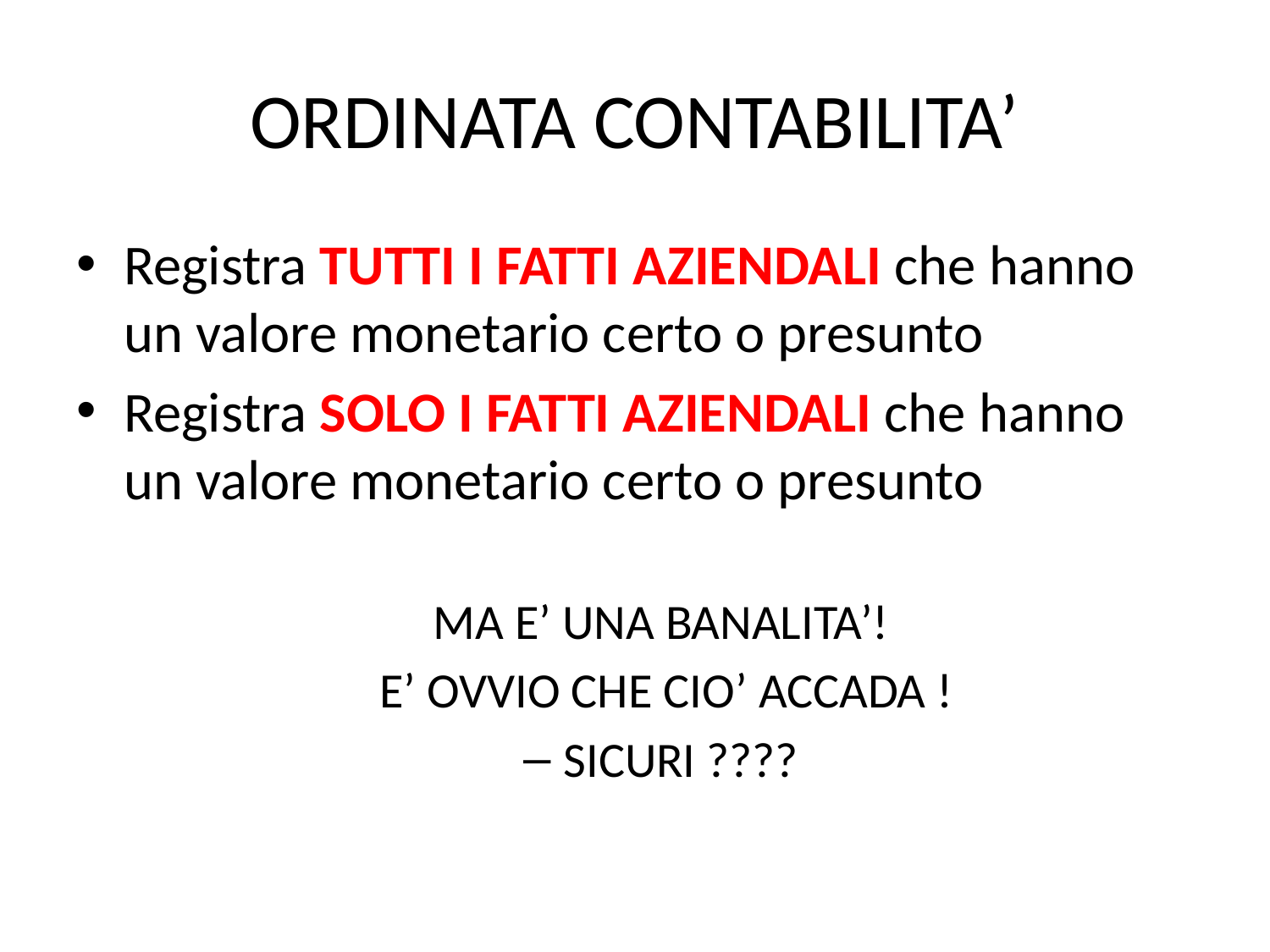

# ORDINATA CONTABILITA’
Registra TUTTI I FATTI AZIENDALI che hanno un valore monetario certo o presunto
Registra SOLO I FATTI AZIENDALI che hanno un valore monetario certo o presunto

MA E’ UNA BANALITA’!
E’ OVVIO CHE CIO’ ACCADA !
SICURI ????